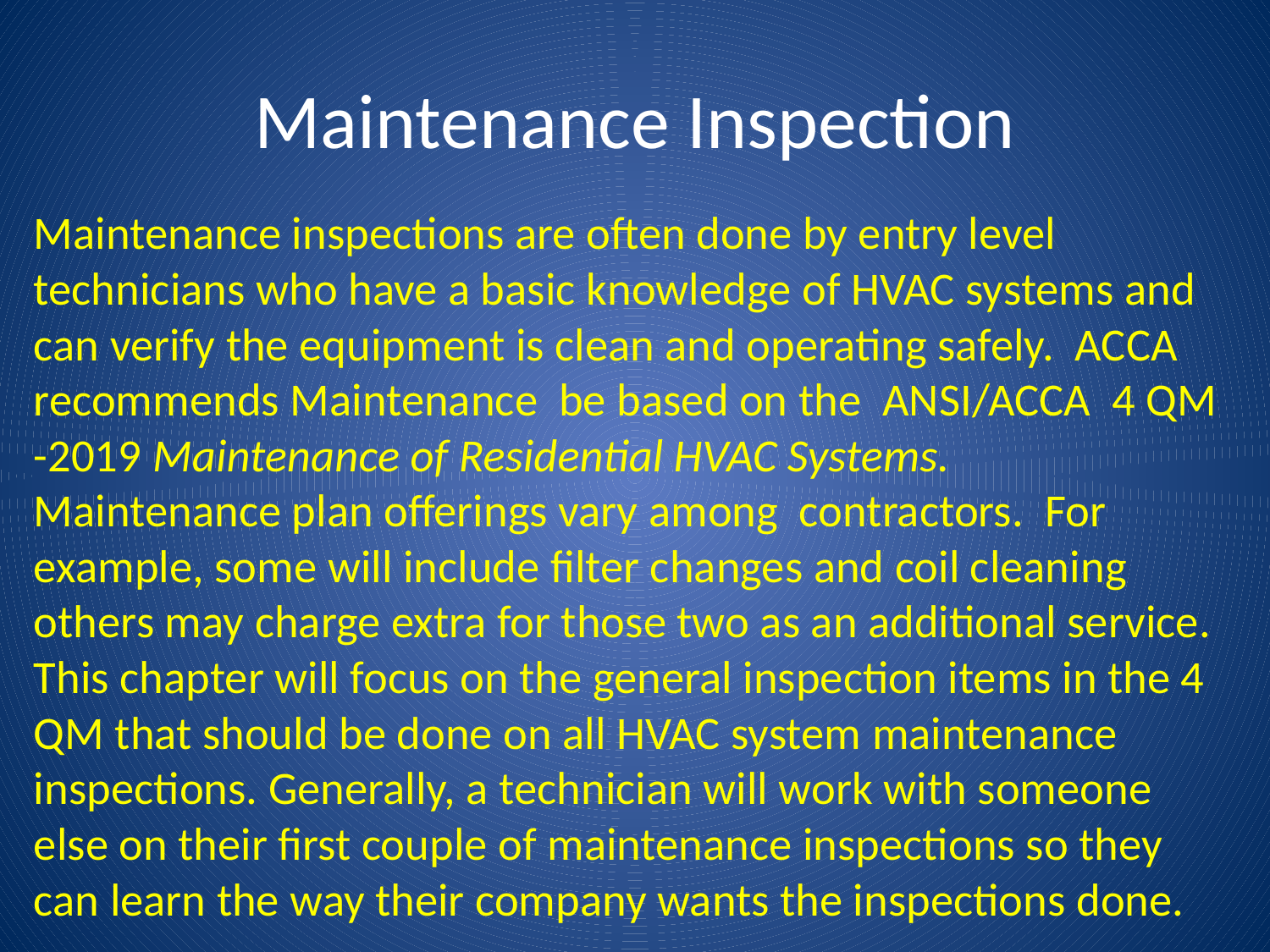

# Maintenance Inspection
Maintenance inspections are often done by entry level technicians who have a basic knowledge of HVAC systems and can verify the equipment is clean and operating safely.  ACCA recommends Maintenance  be based on the  ANSI/ACCA  4 QM -2019 Maintenance of Residential HVAC Systems.    Maintenance plan offerings vary among  contractors.  For example, some will include filter changes and coil cleaning others may charge extra for those two as an additional service.  This chapter will focus on the general inspection items in the 4 QM that should be done on all HVAC system maintenance inspections. Generally, a technician will work with someone else on their first couple of maintenance inspections so they can learn the way their company wants the inspections done.